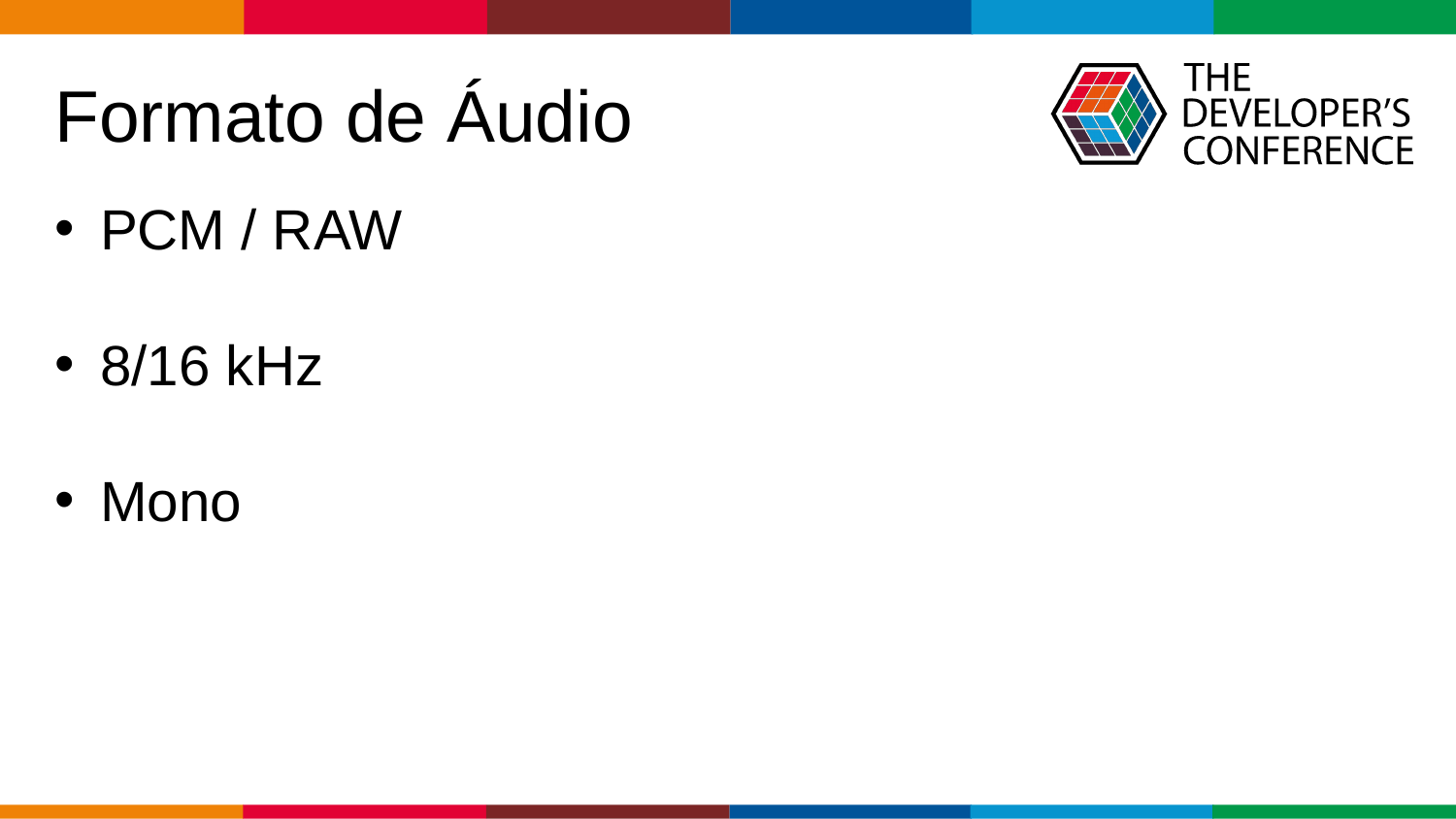

# Formato de Áudio
PCM / RAW

8/16 kHz

Mono